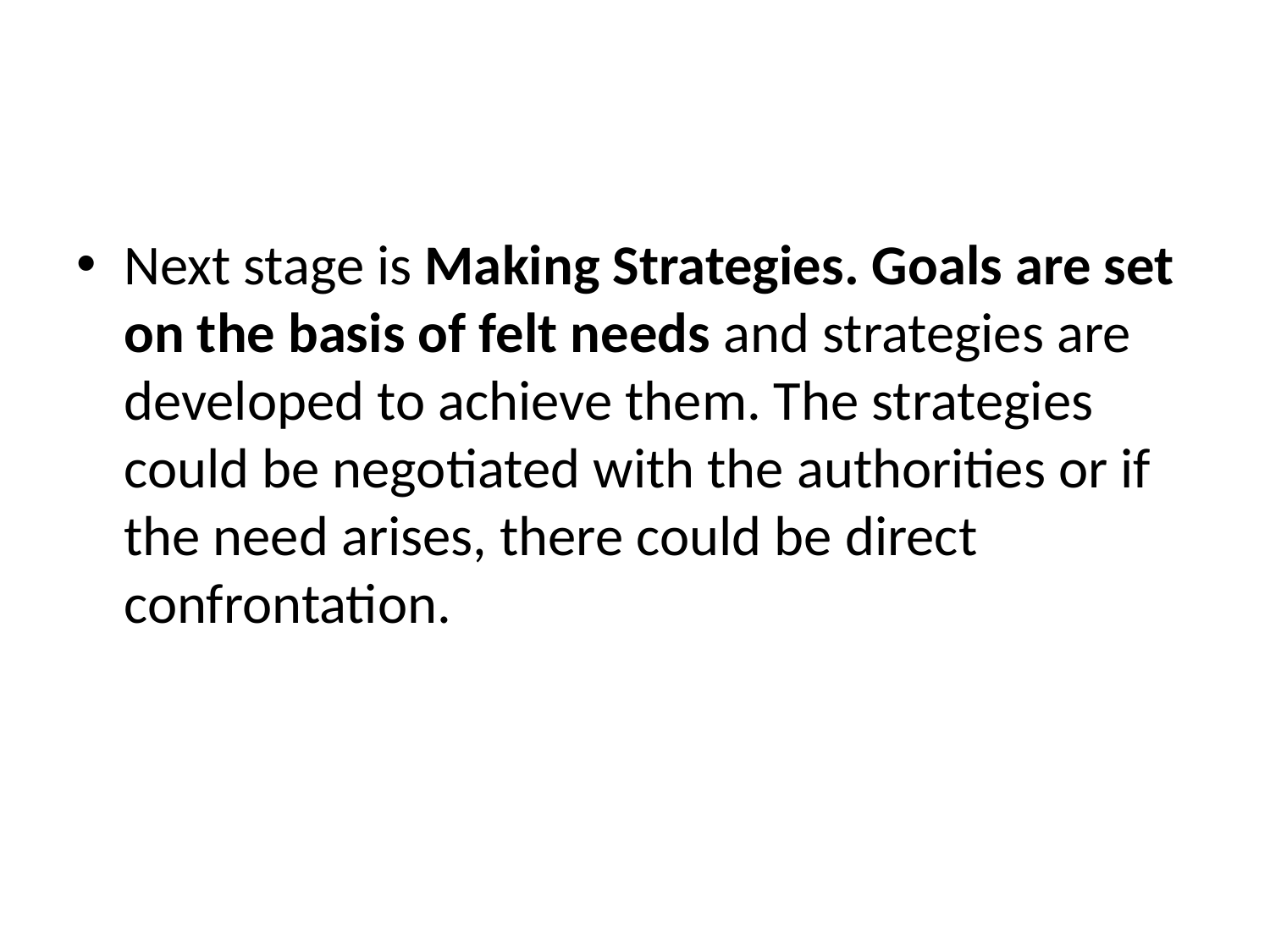

#
Next stage is Making Strategies. Goals are set on the basis of felt needs and strategies are developed to achieve them. The strategies could be negotiated with the authorities or if the need arises, there could be direct confrontation.